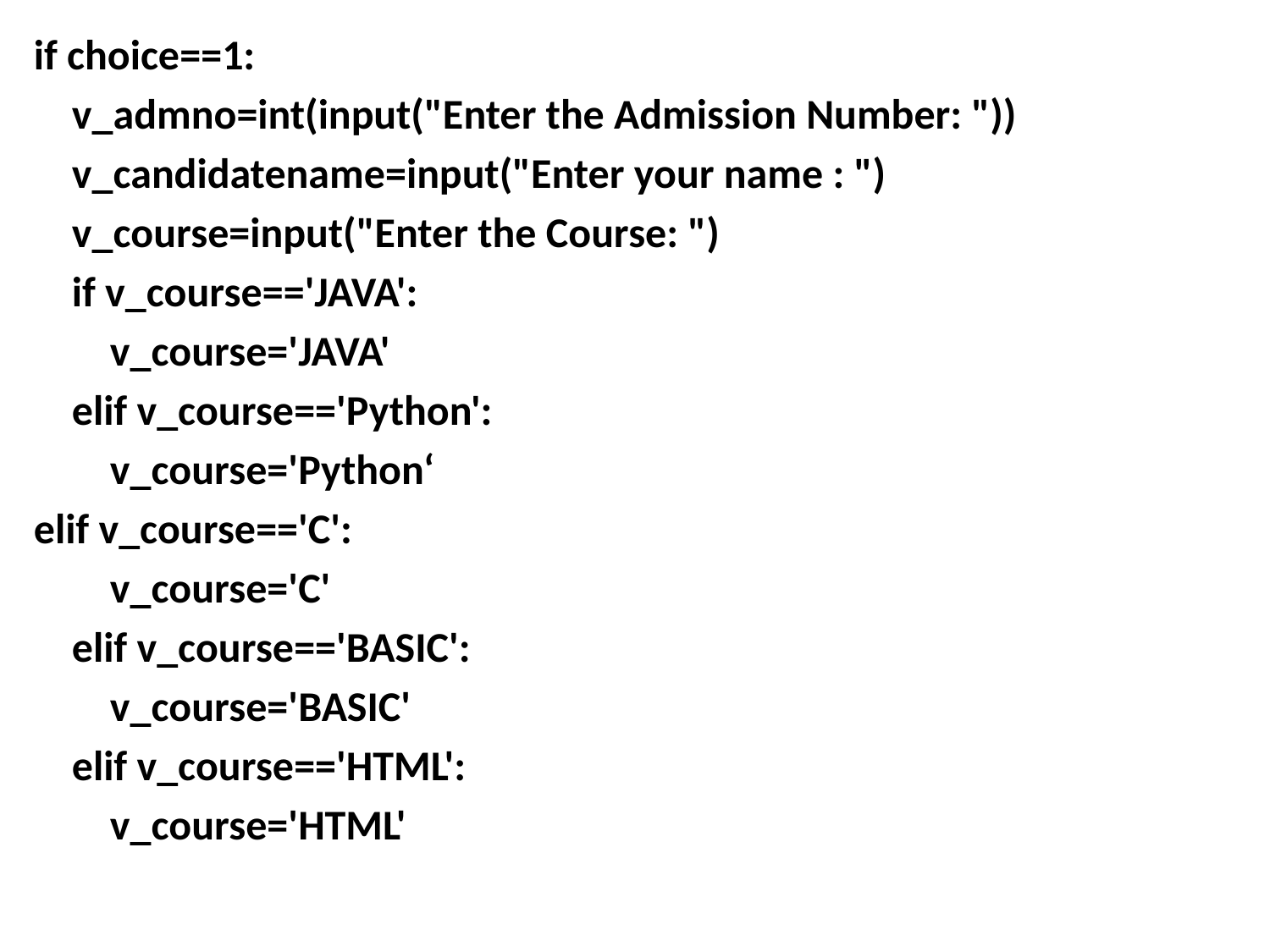

if choice==1:
    v_admno=int(input("Enter the Admission Number: "))
    v_candidatename=input("Enter your name : ")
    v_course=input("Enter the Course: ")
    if v_course=='JAVA':
        v_course='JAVA'
    elif v_course=='Python':
        v_course='Python‘
elif v_course=='C':
        v_course='C'
    elif v_course=='BASIC':
        v_course='BASIC'
    elif v_course=='HTML':
        v_course='HTML'